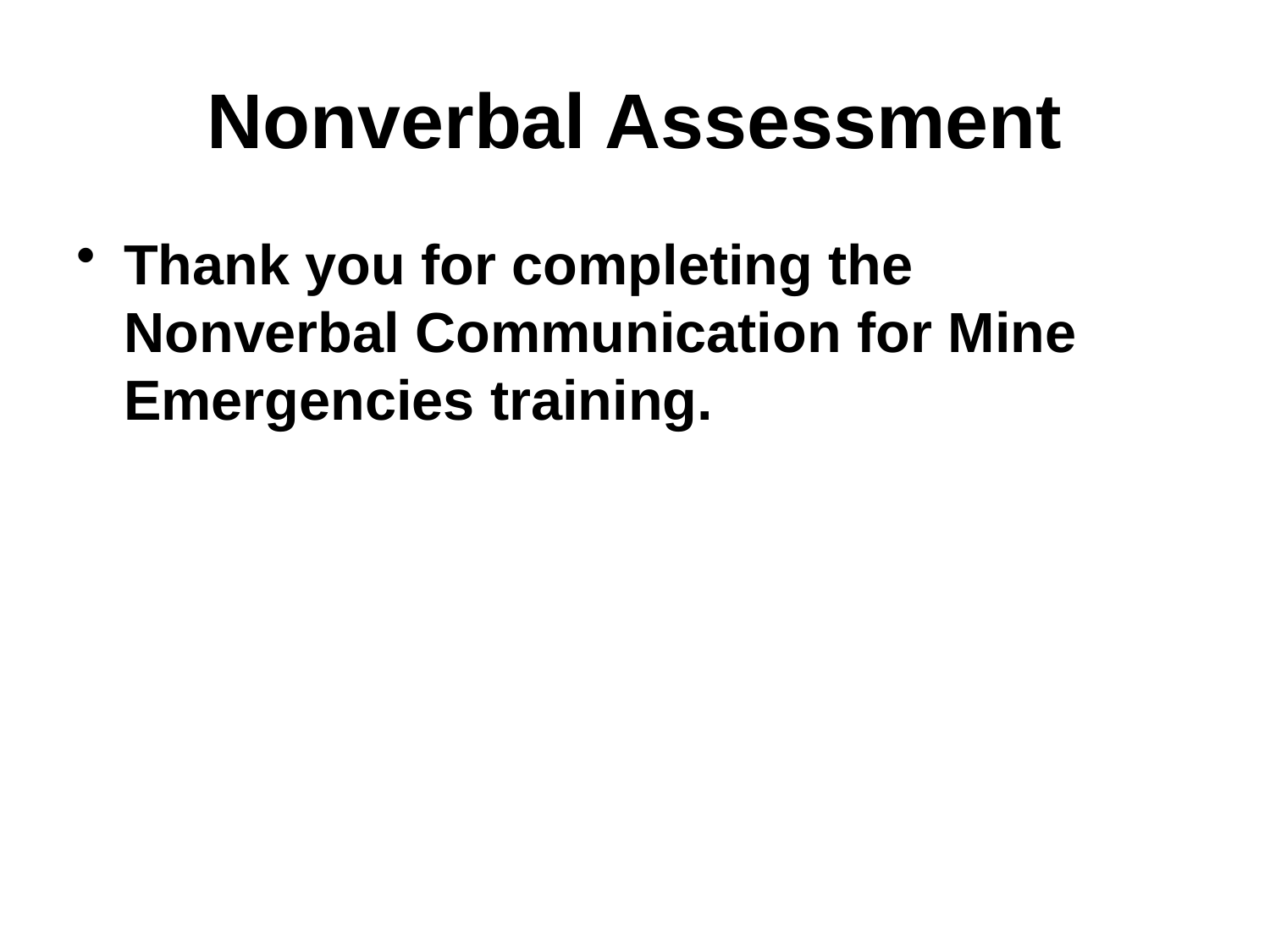

# Nonverbal Assessment
Thank you for completing the Nonverbal Communication for Mine Emergencies training.